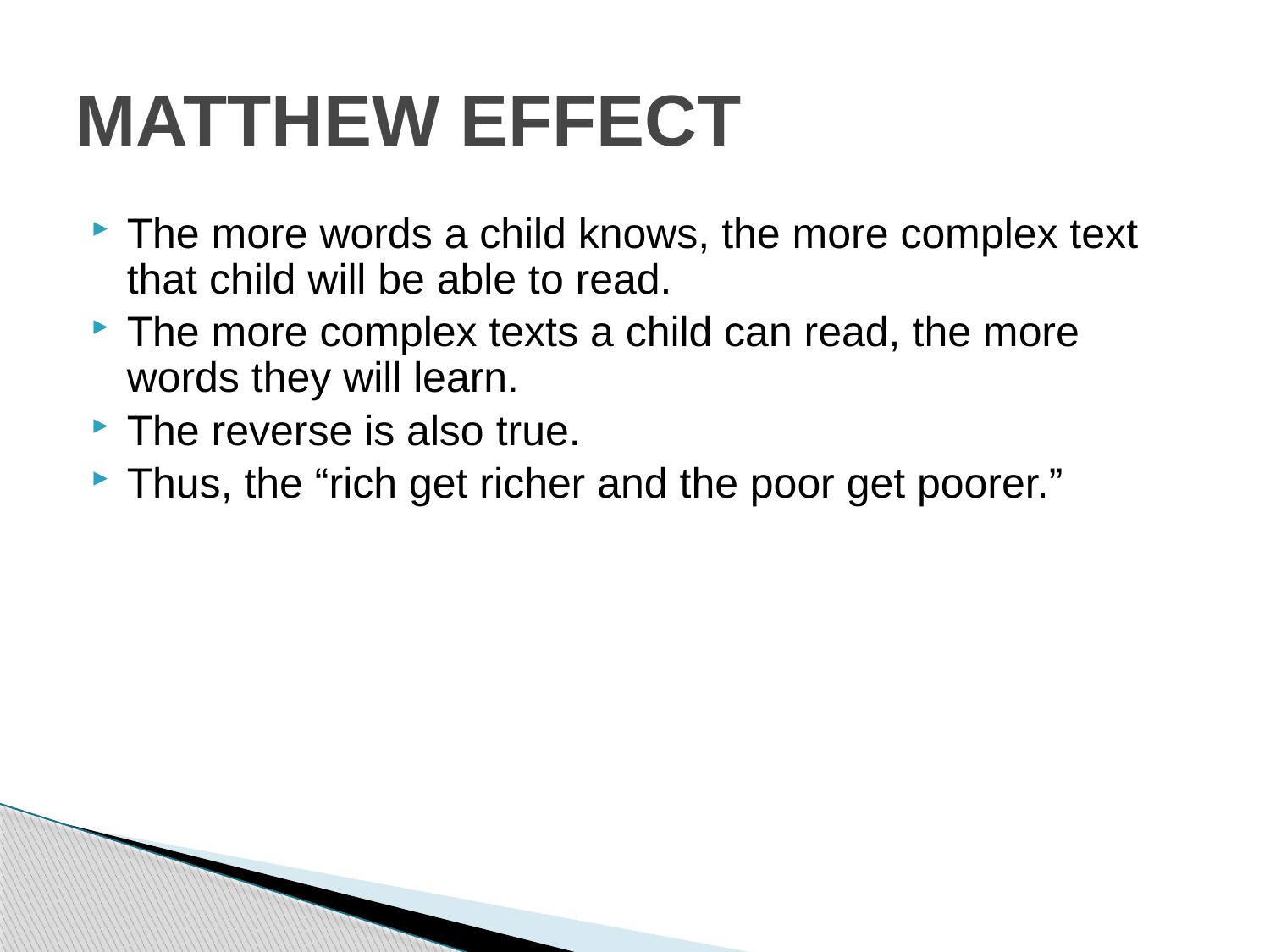

# MATTHEW EFFECT
The more words a child knows, the more complex text that child will be able to read.
The more complex texts a child can read, the more words they will learn.
The reverse is also true.
Thus, the “rich get richer and the poor get poorer.”